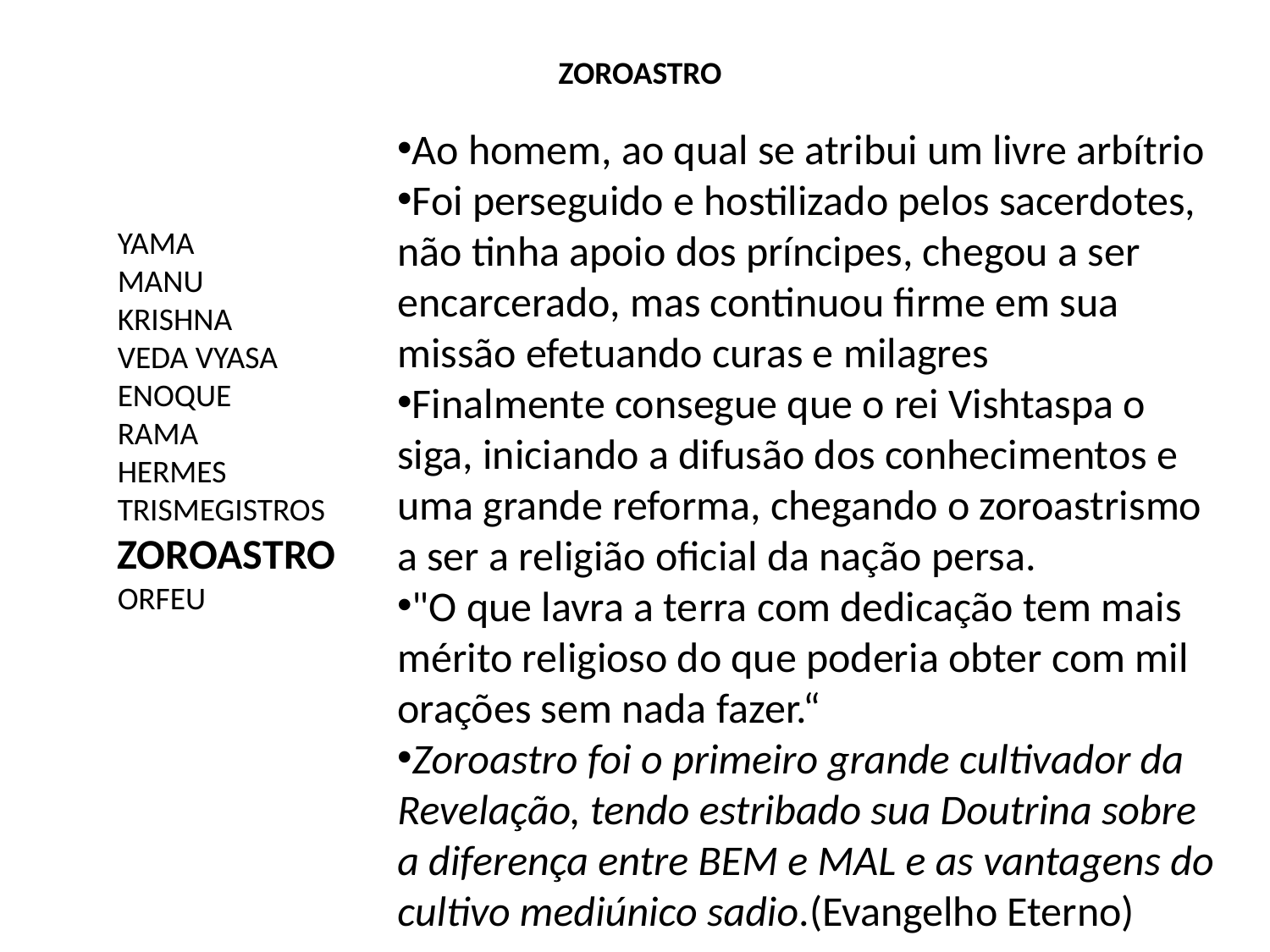

ZOROASTRO
Ao homem, ao qual se atribui um livre arbítrio
Foi perseguido e hostilizado pelos sacerdotes, não tinha apoio dos príncipes, chegou a ser encarcerado, mas continuou firme em sua missão efetuando curas e milagres
Finalmente consegue que o rei Vishtaspa o siga, iniciando a difusão dos conhecimentos e uma grande reforma, chegando o zoroastrismo a ser a religião oficial da nação persa.
"O que lavra a terra com dedicação tem mais mérito religioso do que poderia obter com mil orações sem nada fazer.“
Zoroastro foi o primeiro grande cultivador da Revelação, tendo estribado sua Doutrina sobre a diferença entre BEM e MAL e as vantagens do cultivo mediúnico sadio.(Evangelho Eterno)
YAMA
MANU
KRISHNA
VEDA VYASA
ENOQUE
RAMA
HERMES TRISMEGISTROS
ZOROASTRO
ORFEU